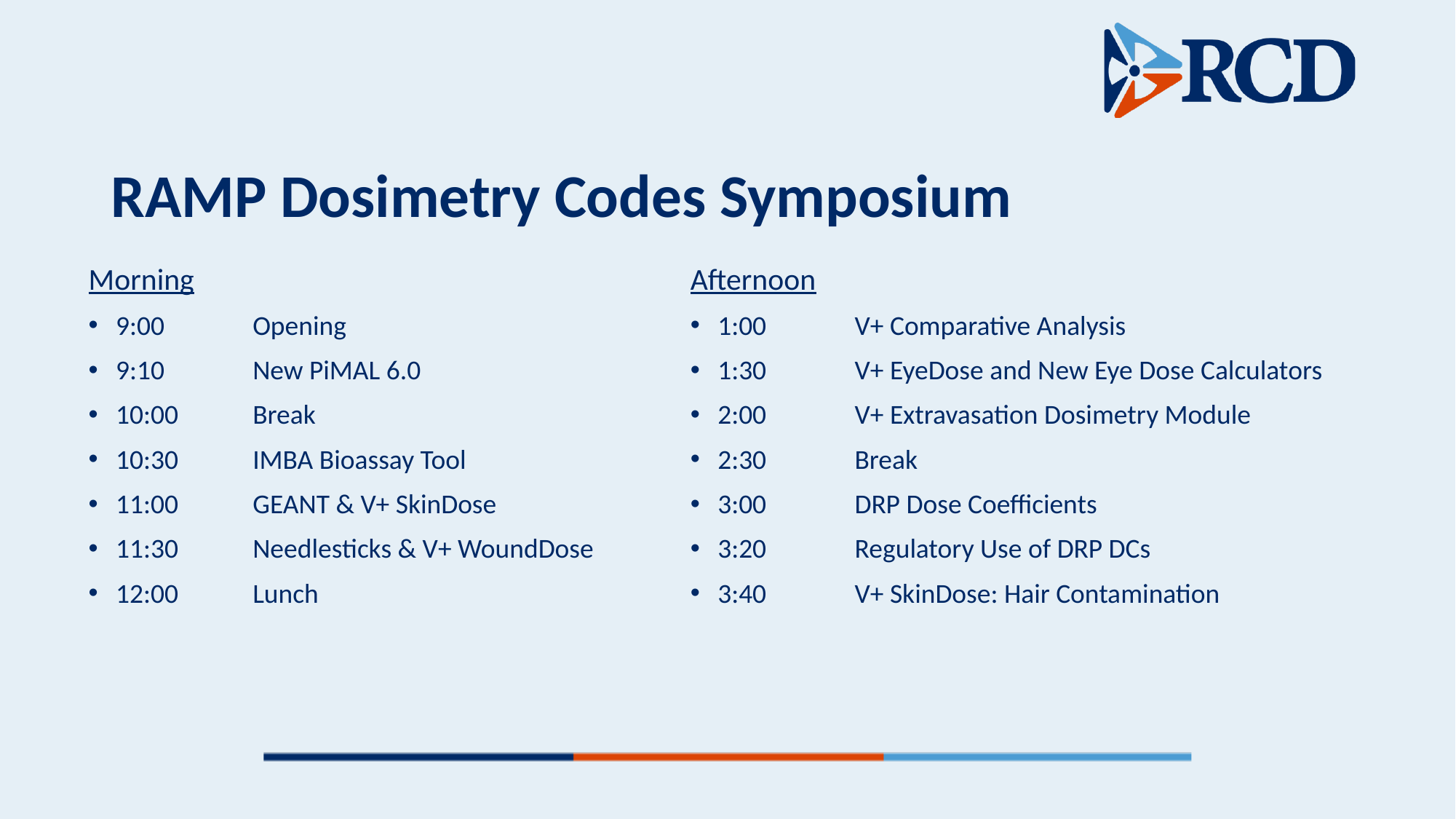

# RAMP Dosimetry Codes Symposium
Afternoon
1:00	V+ Comparative Analysis
1:30	V+ EyeDose and New Eye Dose Calculators
2:00	V+ Extravasation Dosimetry Module
2:30	Break
3:00	DRP Dose Coefficients
3:20	Regulatory Use of DRP DCs
3:40	V+ SkinDose: Hair Contamination
Morning
9:00	Opening
9:10	New PiMAL 6.0
10:00	Break
10:30	IMBA Bioassay Tool
11:00	GEANT & V+ SkinDose
11:30	Needlesticks & V+ WoundDose
12:00	Lunch